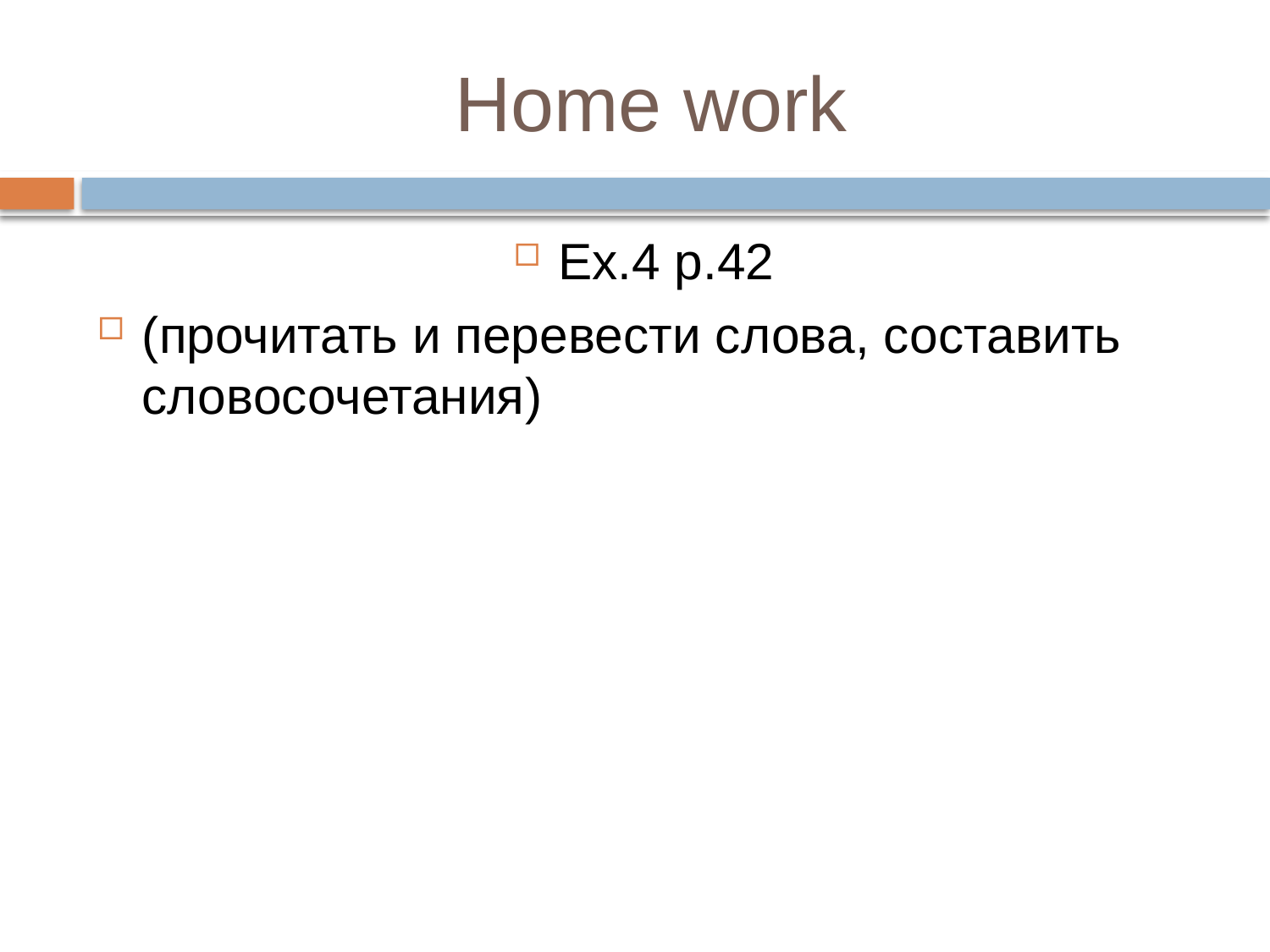

# Home work
Ex.4 p.42
(прочитать и перевести слова, составить словосочетания)